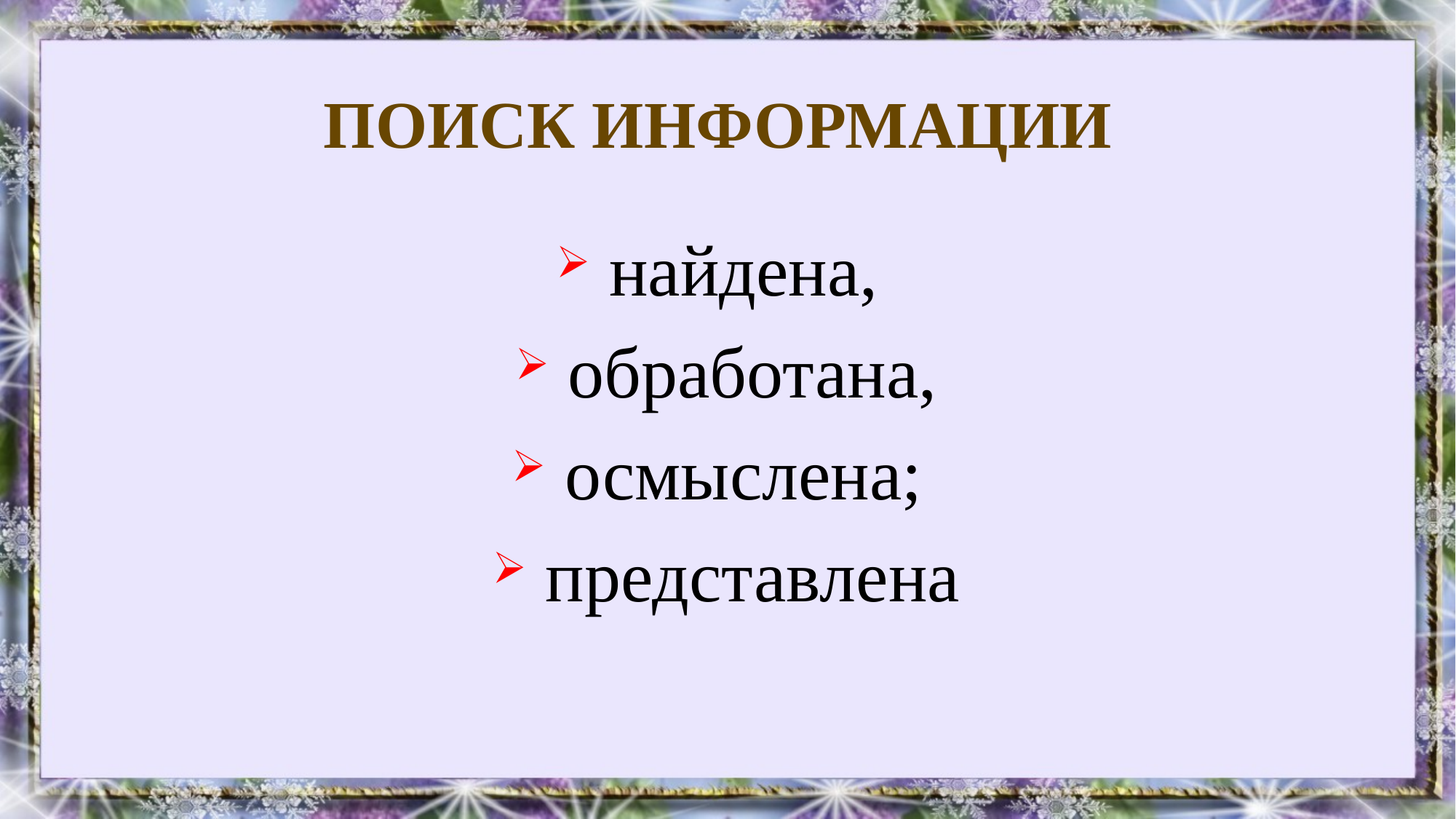

# ПОИСК ИНФОРМАЦИИ
 найдена,
 обработана,
 осмыслена;
 представлена